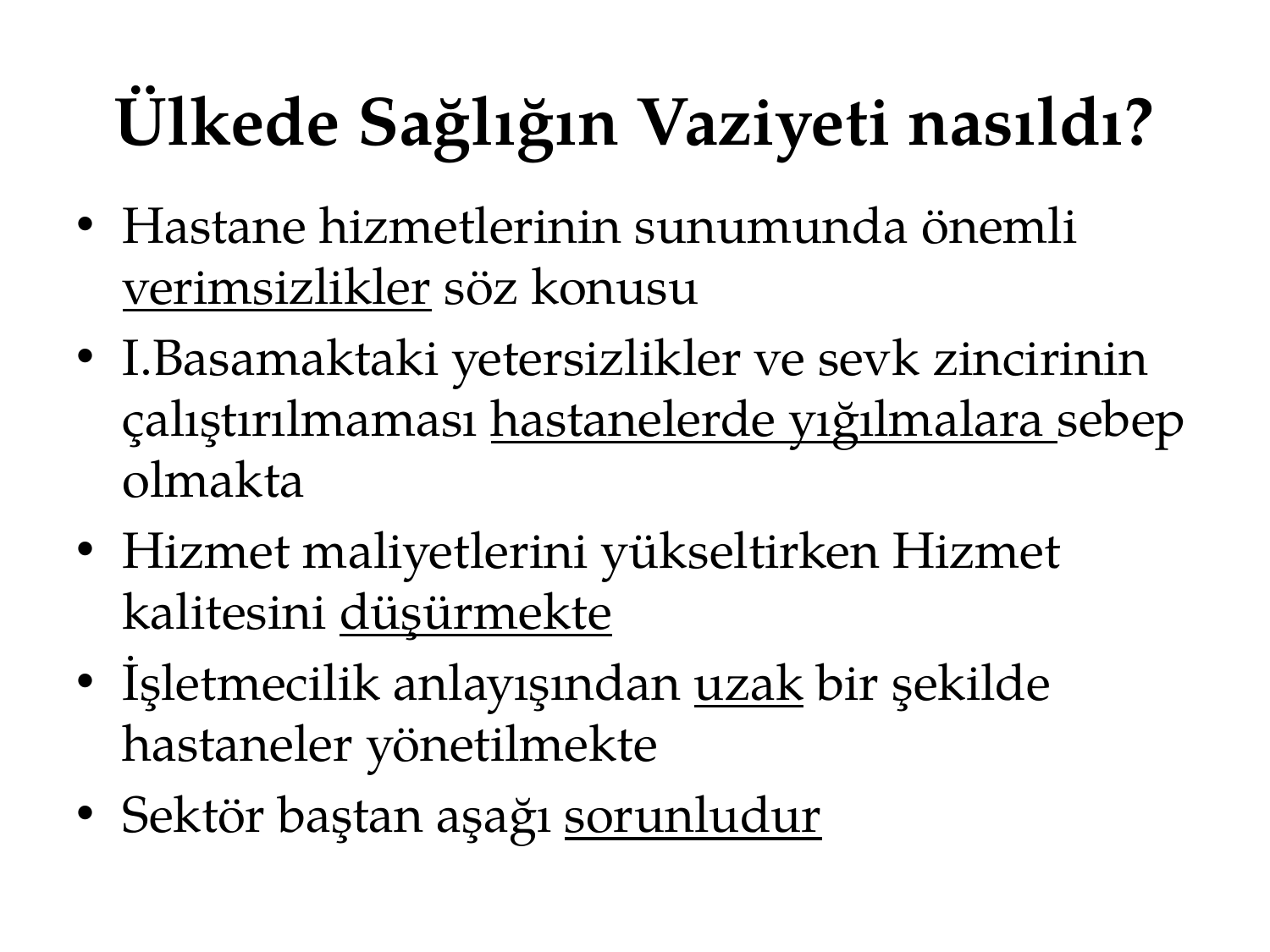

# Ülkede Sağlığın Vaziyeti nasıldı?
Hastane hizmetlerinin sunumunda önemli verimsizlikler söz konusu
I.Basamaktaki yetersizlikler ve sevk zincirinin çalıştırılmaması hastanelerde yığılmalara sebep olmakta
Hizmet maliyetlerini yükseltirken Hizmet kalitesini düşürmekte
İşletmecilik anlayışından uzak bir şekilde hastaneler yönetilmekte
Sektör baştan aşağı sorunludur